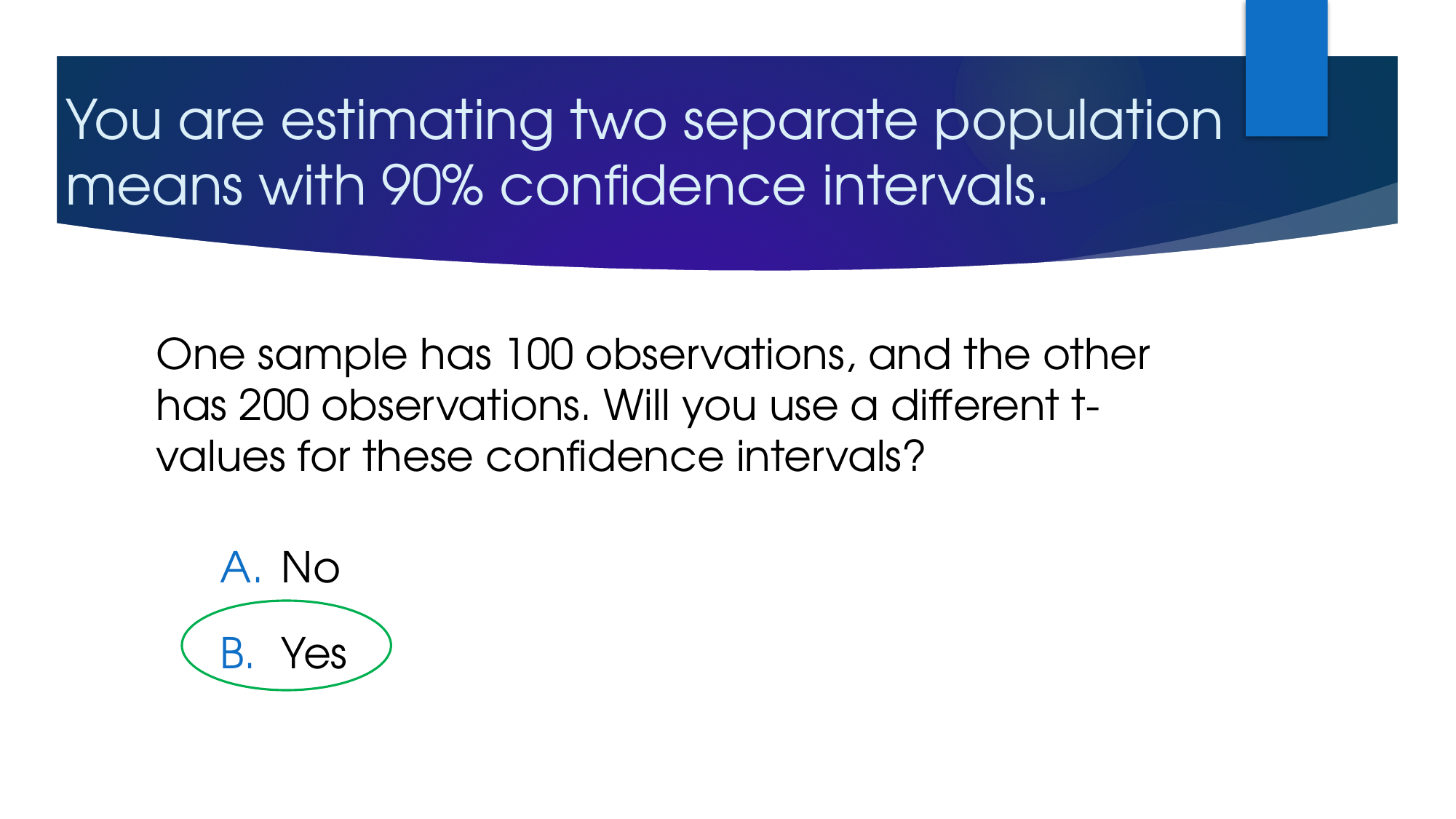

# You are estimating two separate population means with 90% confidence intervals.
One sample has 100 observations, and the other has 200 observations. Will you use a different t-values for these confidence intervals?
No
Yes